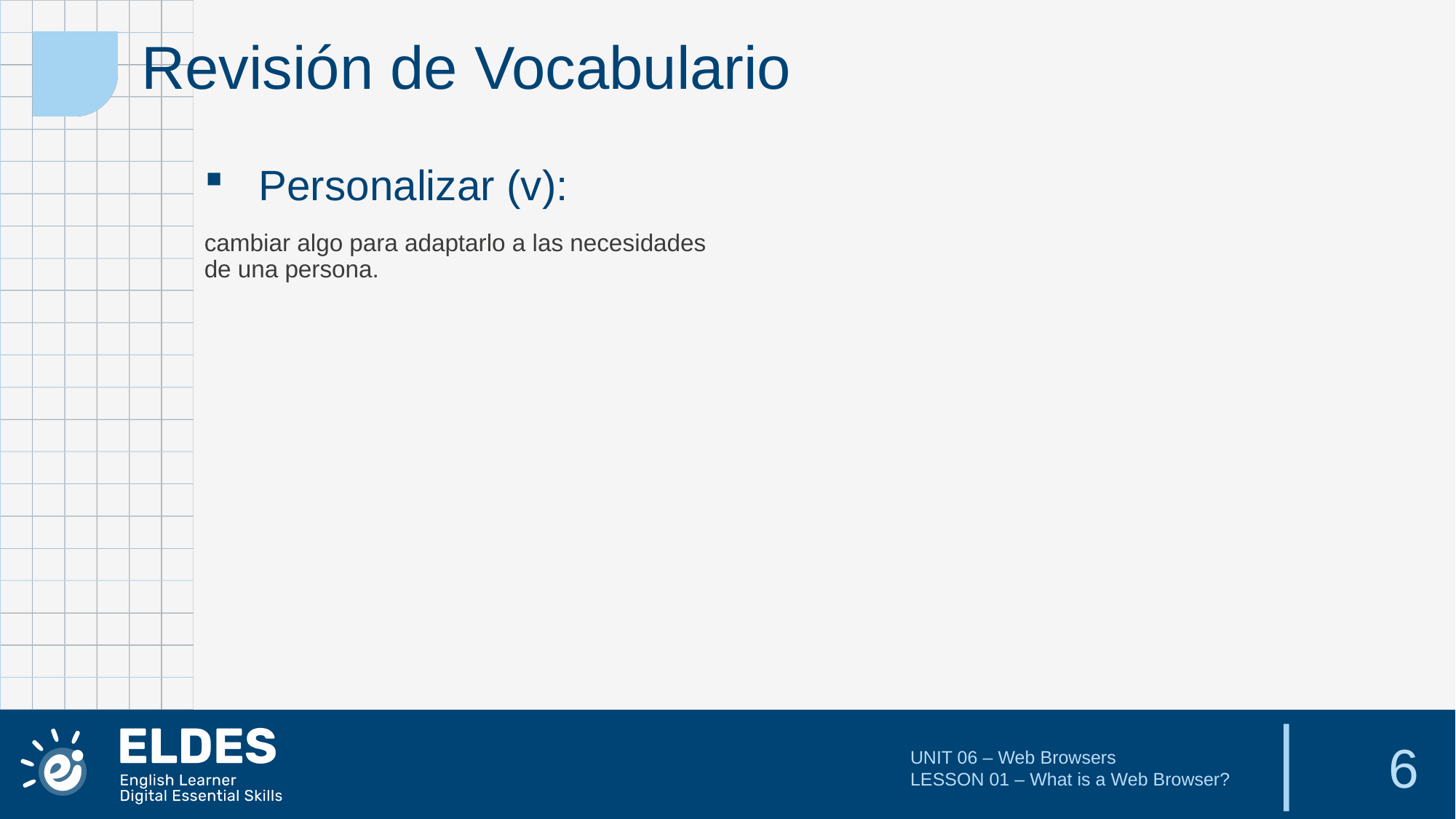

Revisión de Vocabulario
Personalizar (v):

cambiar algo para adaptarlo a las necesidades de una persona.

6
UNIT 06 – Web Browsers
LESSON 01 – What is a Web Browser?